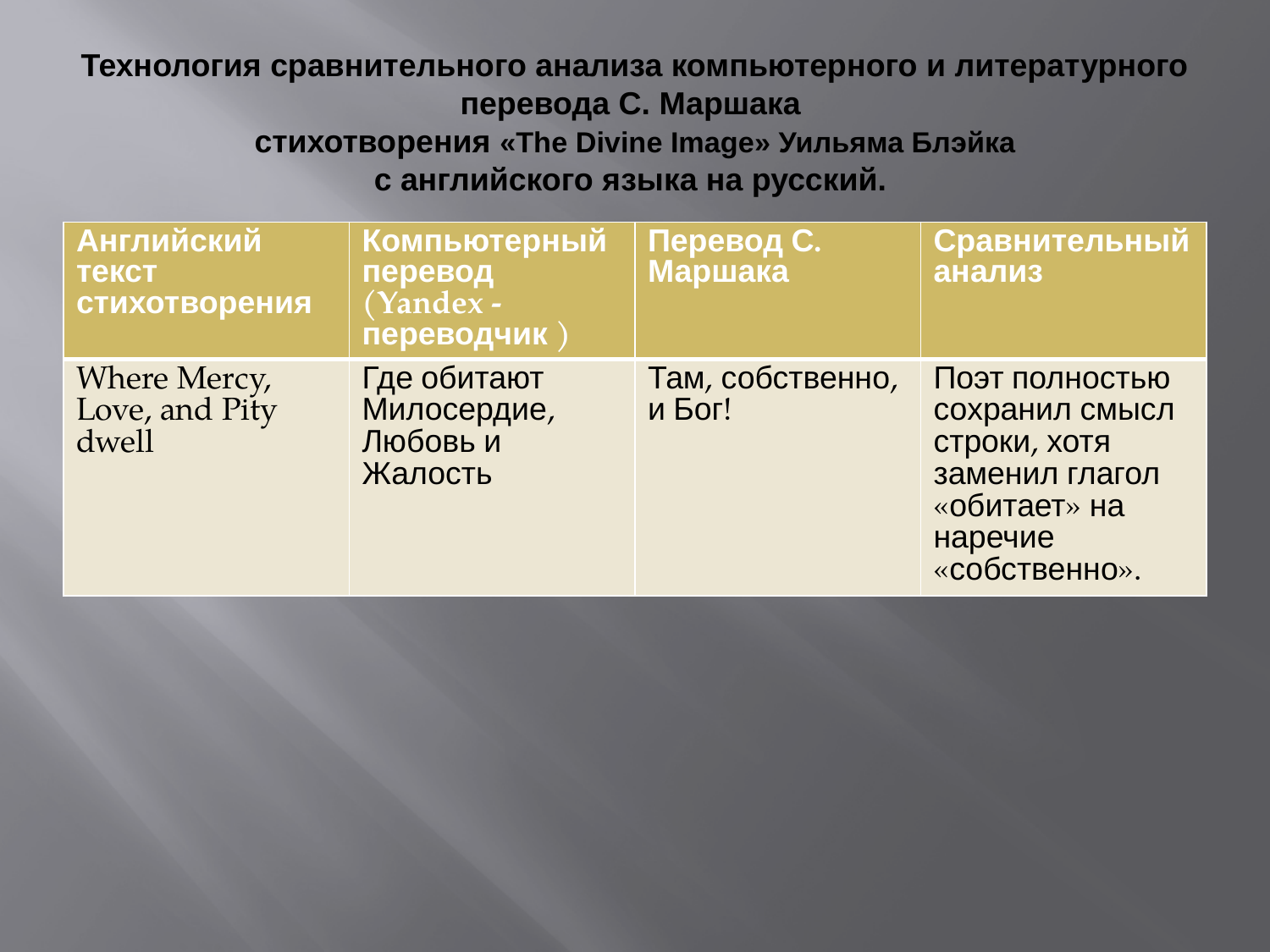

# Технология сравнительного анализа компьютерного и литературного перевода С. Маршака стихотворения «The Divine Image» Уильяма Блэйка с английского языка на русский.
| Английский текст стихотворения | Компьютерный перевод (Yandex - переводчик ) | Перевод С. Маршака | Сравнительный анализ |
| --- | --- | --- | --- |
| Where Mercy, Love, and Pity dwell | Где обитают Милосердие, Любовь и Жалость | Там, собственно, и Бог! | Поэт полностью сохранил смысл строки, хотя заменил глагол «обитает» на наречие «собственно». |